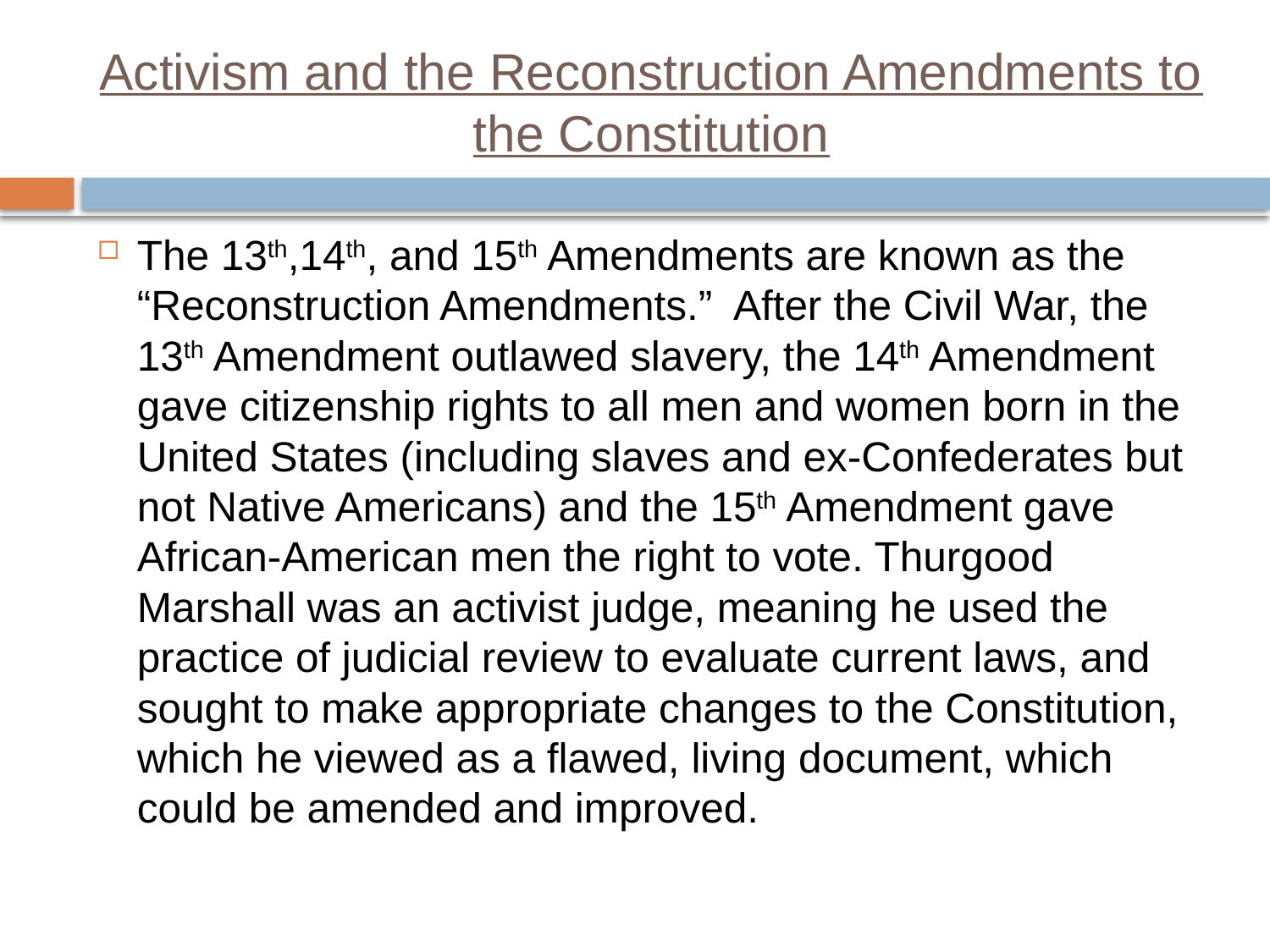

# Activism and the Reconstruction Amendments to the Constitution
The 13th,14th, and 15th Amendments are known as the “Reconstruction Amendments.”  After the Civil War, the 13th Amendment outlawed slavery, the 14th Amendment gave citizenship rights to all men and women born in the United States (including slaves and ex-Confederates but not Native Americans) and the 15th Amendment gave African-American men the right to vote. Thurgood Marshall was an activist judge, meaning he used the practice of judicial review to evaluate current laws, and sought to make appropriate changes to the Constitution, which he viewed as a flawed, living document, which could be amended and improved.